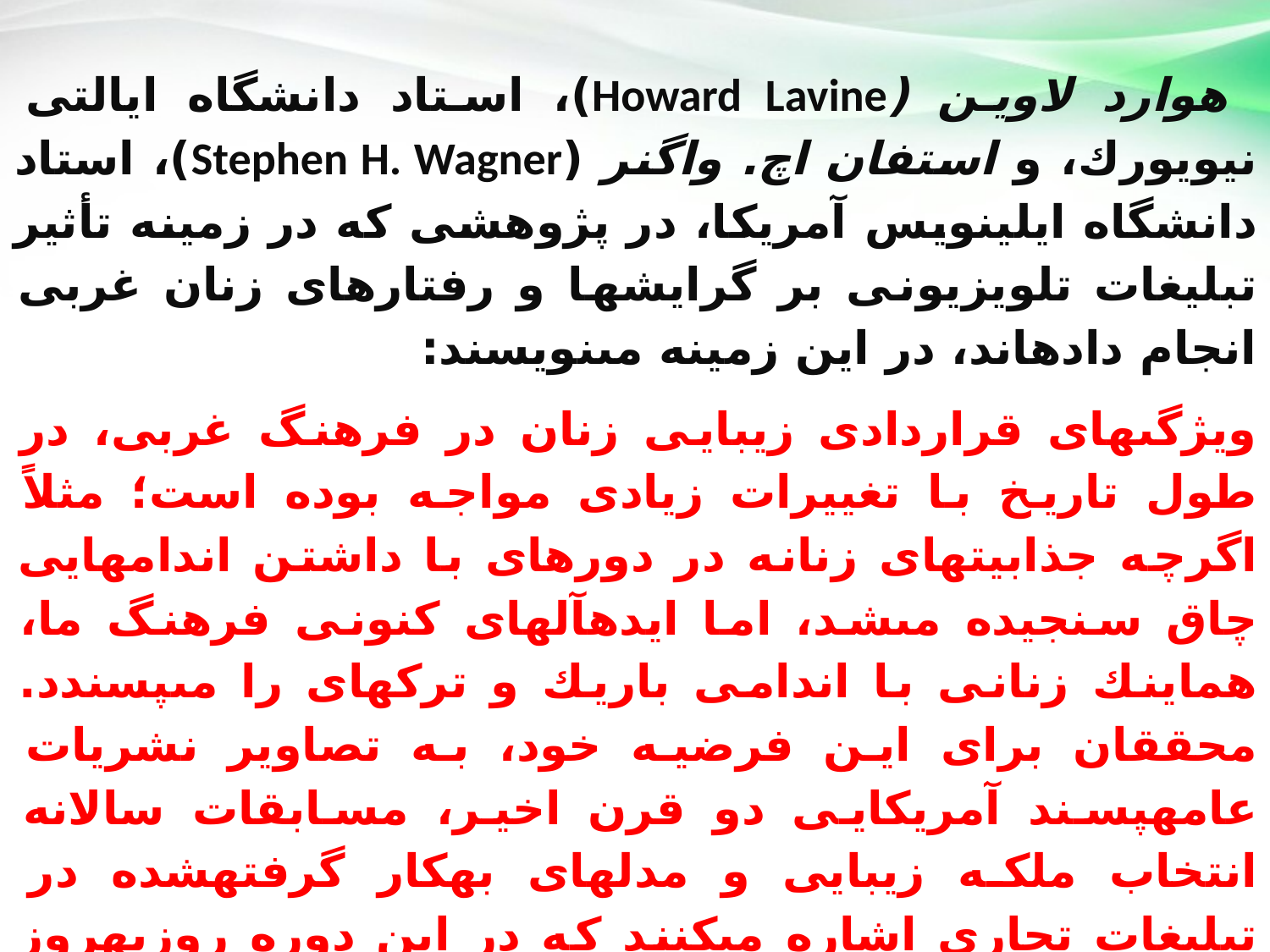

هوارد لاوين (Howard Lavine)، استاد دانشگاه ايالتى نيويورك، و استفان اچ. واگنر (Stephen H. Wagner)، استاد دانشگاه ايلينويس آمريكا، در پژوهشى كه در زمينه تأثير تبليغات تلويزيونى بر گرايش‏ها و رفتارهاى زنان غربى انجام داده‏اند، در اين زمينه مى‏نويسند:
ويژگى‏هاى قراردادى زيبايى زنان در فرهنگ غربى، در طول تاريخ با تغييرات زيادى مواجه بوده است؛ مثلاً اگرچه جذابيت‏هاى زنانه در دوره‏اى با داشتن اندام‏هايى چاق سنجيده مى‏شد، اما ايده‏آل‏هاى كنونى فرهنگ ما، هم‏اينك زنانى با اندامى باريك و تركه‏اى را مى‏پسندد. محققان براى اين فرضيه خود، به تصاوير نشريات عامه‏پسند آمريكايى دو قرن اخير، مسابقات سالانه انتخاب ملكه زيبايى و مدل‏هاى به‏كار گرفته‏شده در تبليغات تجارى اشاره مى‏كنند كه در اين دوره روزبه‏روز لاغرتر شده‏اند. در عين حال، در اين سال‏ها، با محبوب‏تر شدن ايده تركه‏اى و لاغر بودن، نارضايتى زنان از اندام‏هايشان و بى‏نظمى آنان در برنامه صرف غذا، با روندى افزايشى روبه‏رو شده است (لاوين و واگنر.1387. ص54).